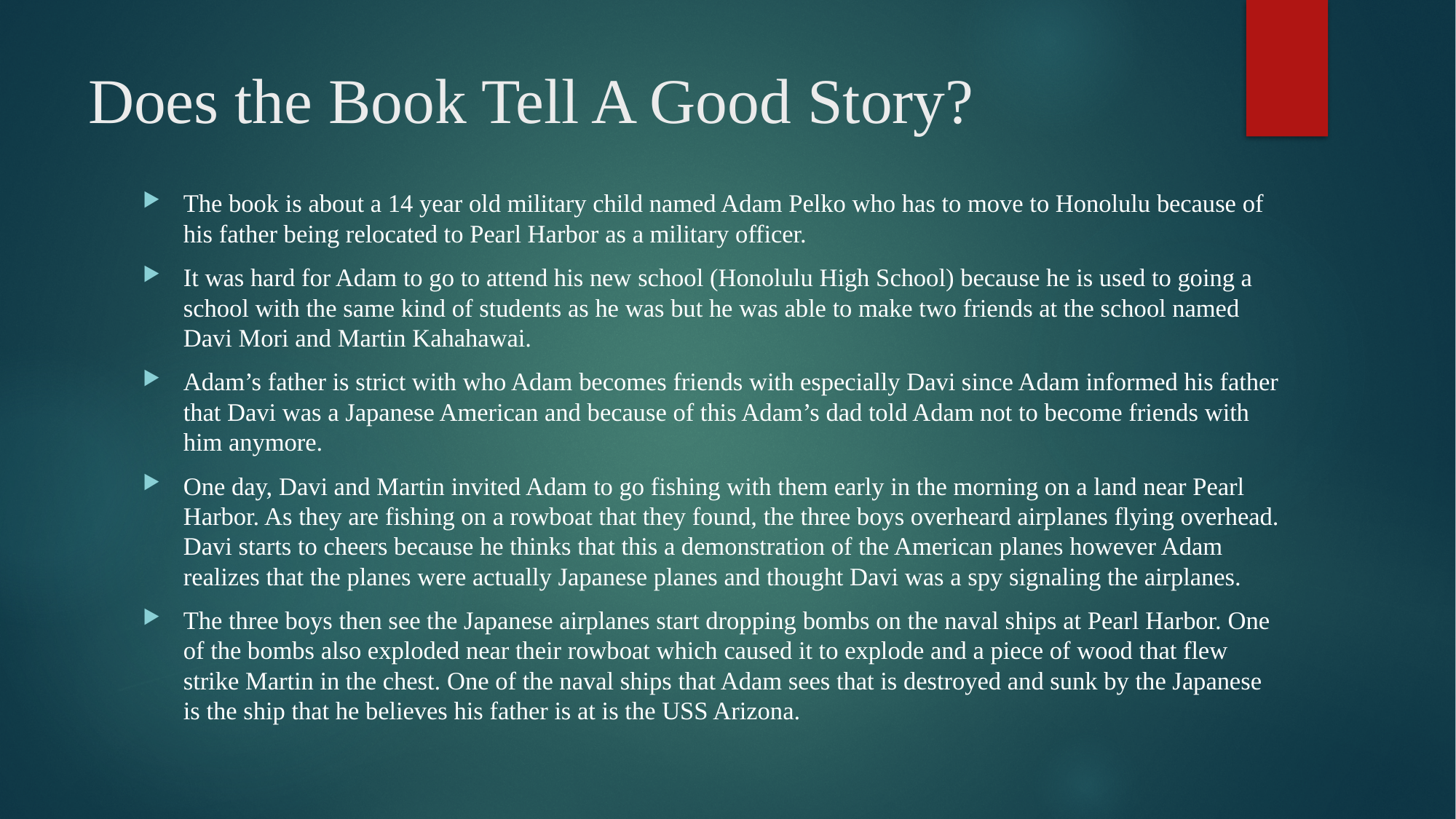

# Does the Book Tell A Good Story?
The book is about a 14 year old military child named Adam Pelko who has to move to Honolulu because of his father being relocated to Pearl Harbor as a military officer.
It was hard for Adam to go to attend his new school (Honolulu High School) because he is used to going a school with the same kind of students as he was but he was able to make two friends at the school named Davi Mori and Martin Kahahawai.
Adam’s father is strict with who Adam becomes friends with especially Davi since Adam informed his father that Davi was a Japanese American and because of this Adam’s dad told Adam not to become friends with him anymore.
One day, Davi and Martin invited Adam to go fishing with them early in the morning on a land near Pearl Harbor. As they are fishing on a rowboat that they found, the three boys overheard airplanes flying overhead. Davi starts to cheers because he thinks that this a demonstration of the American planes however Adam realizes that the planes were actually Japanese planes and thought Davi was a spy signaling the airplanes.
The three boys then see the Japanese airplanes start dropping bombs on the naval ships at Pearl Harbor. One of the bombs also exploded near their rowboat which caused it to explode and a piece of wood that flew strike Martin in the chest. One of the naval ships that Adam sees that is destroyed and sunk by the Japanese is the ship that he believes his father is at is the USS Arizona.